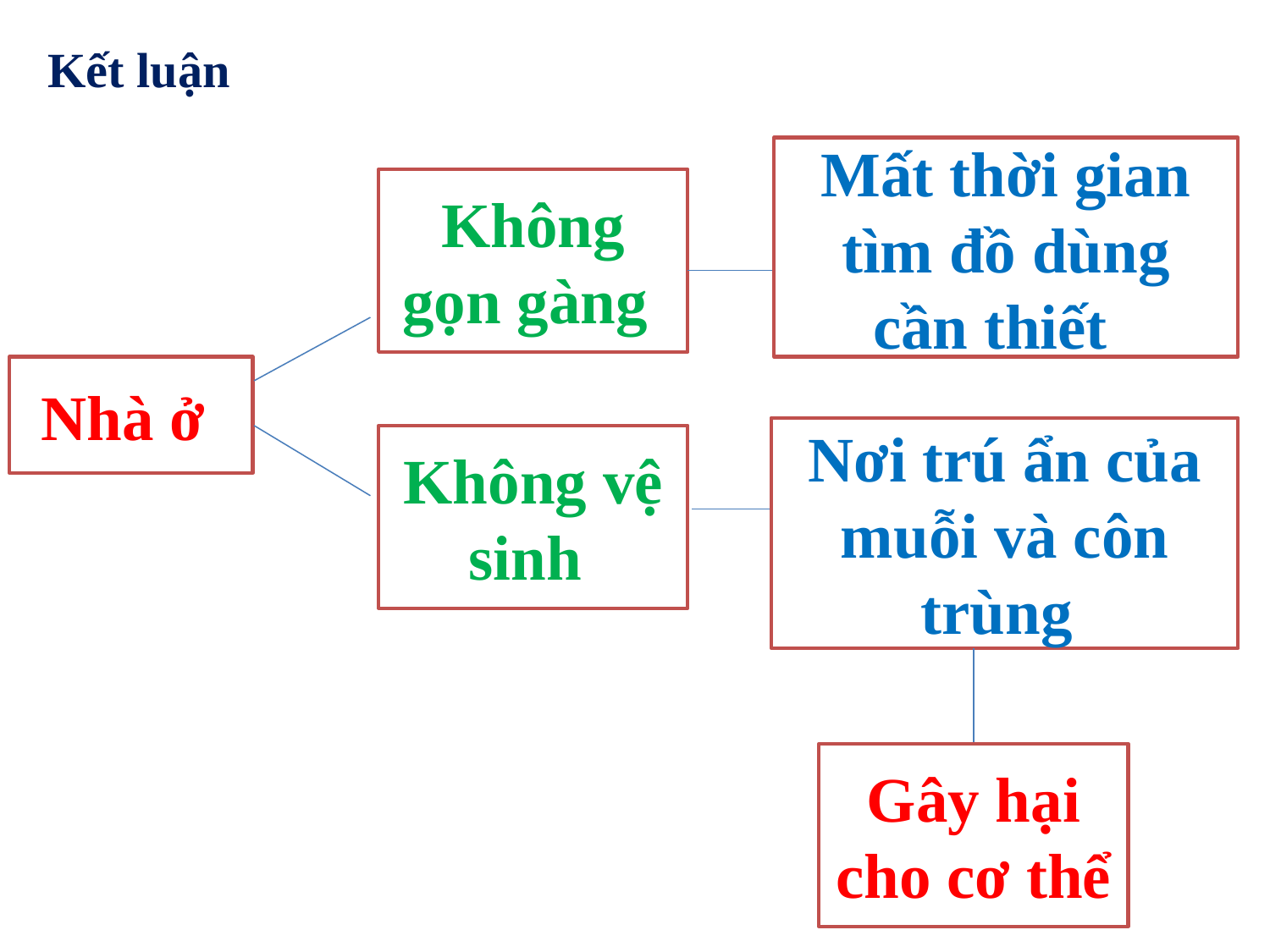

Kết luận
Mất thời gian tìm đồ dùng cần thiết
Không gọn gàng
Nhà ở
Nơi trú ẩn của muỗi và côn trùng
Không vệ sinh
Gây hại cho cơ thể